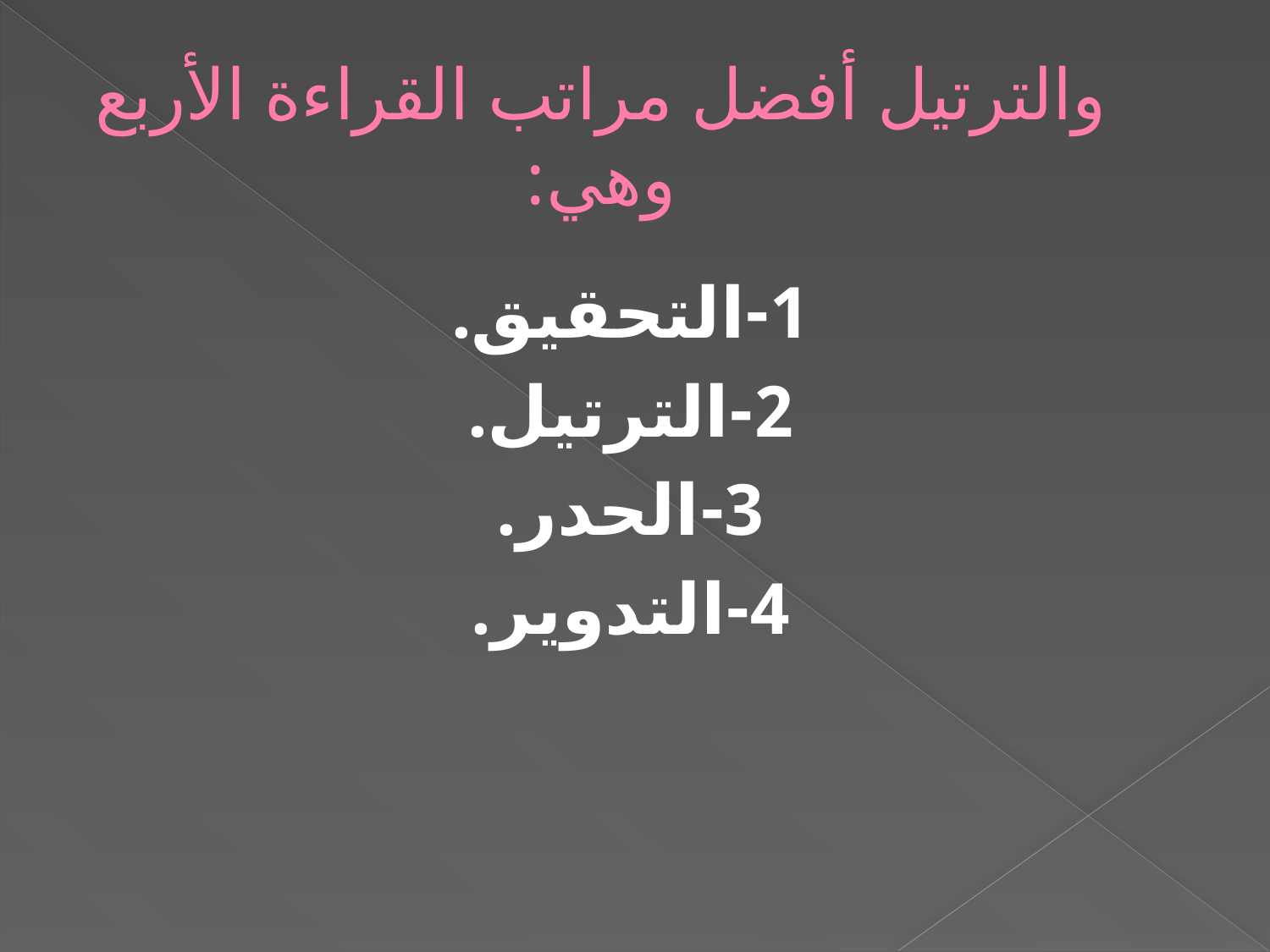

# والترتيل أفضل مراتب القراءة الأربع وهي:
1-التحقيق.
2-الترتيل.
3-الحدر.
4-التدوير.